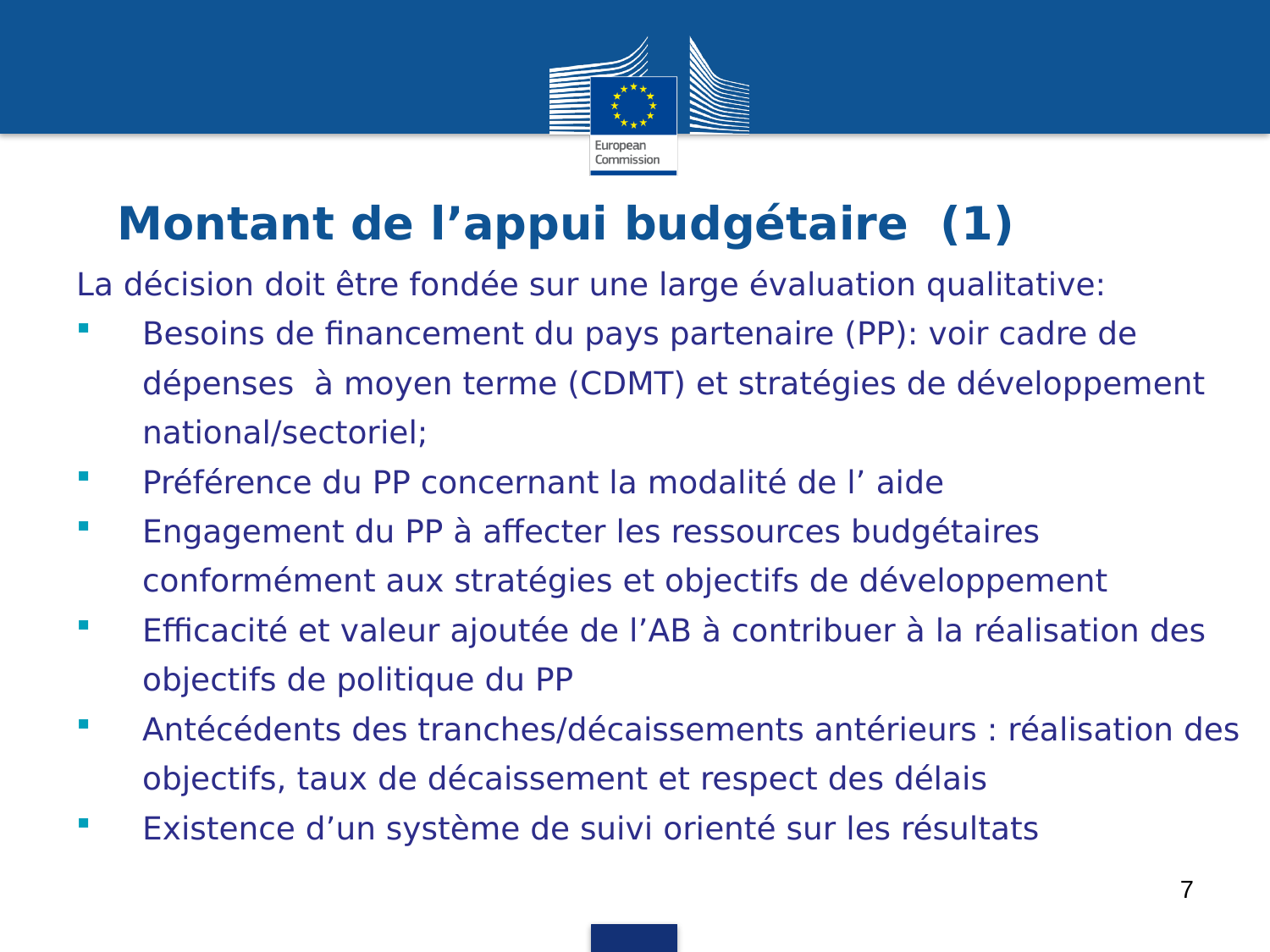

# Montant de l’appui budgétaire  (1)
La décision doit être fondée sur une large évaluation qualitative:
Besoins de financement du pays partenaire (PP): voir cadre de dépenses  à moyen terme (CDMT) et stratégies de développement national/sectoriel;
Préférence du PP concernant la modalité de l’ aide
Engagement du PP à affecter les ressources budgétaires conformément aux stratégies et objectifs de développement
Efficacité et valeur ajoutée de l’AB à contribuer à la réalisation des objectifs de politique du PP
Antécédents des tranches/décaissements antérieurs : réalisation des objectifs, taux de décaissement et respect des délais
Existence d’un système de suivi orienté sur les résultats
7